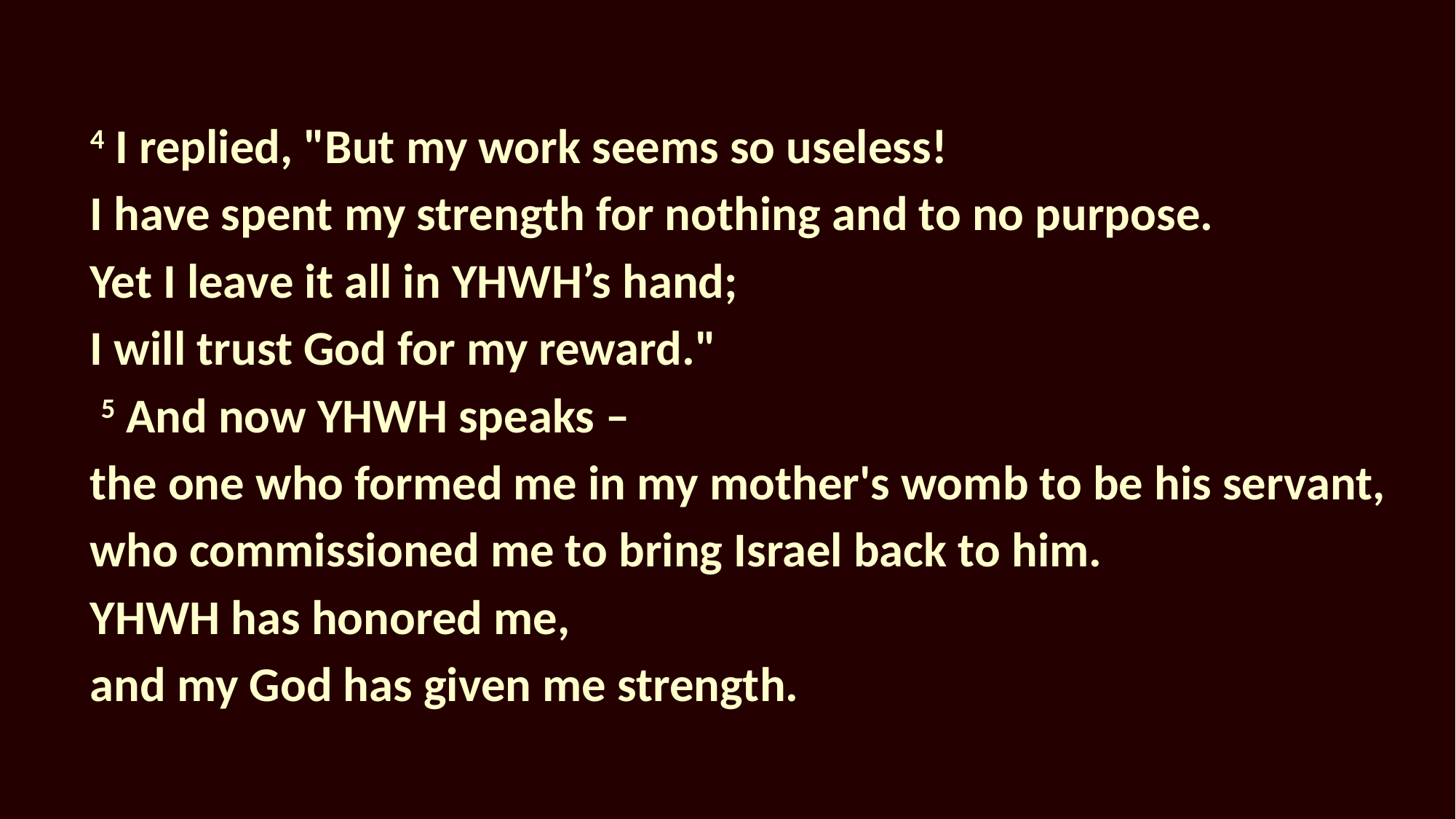

4 I replied, "But my work seems so useless!
I have spent my strength for nothing and to no purpose.
Yet I leave it all in YHWH’s hand;
I will trust God for my reward."
 5 And now YHWH speaks –
the one who formed me in my mother's womb to be his servant,
who commissioned me to bring Israel back to him.
YHWH has honored me,
and my God has given me strength.